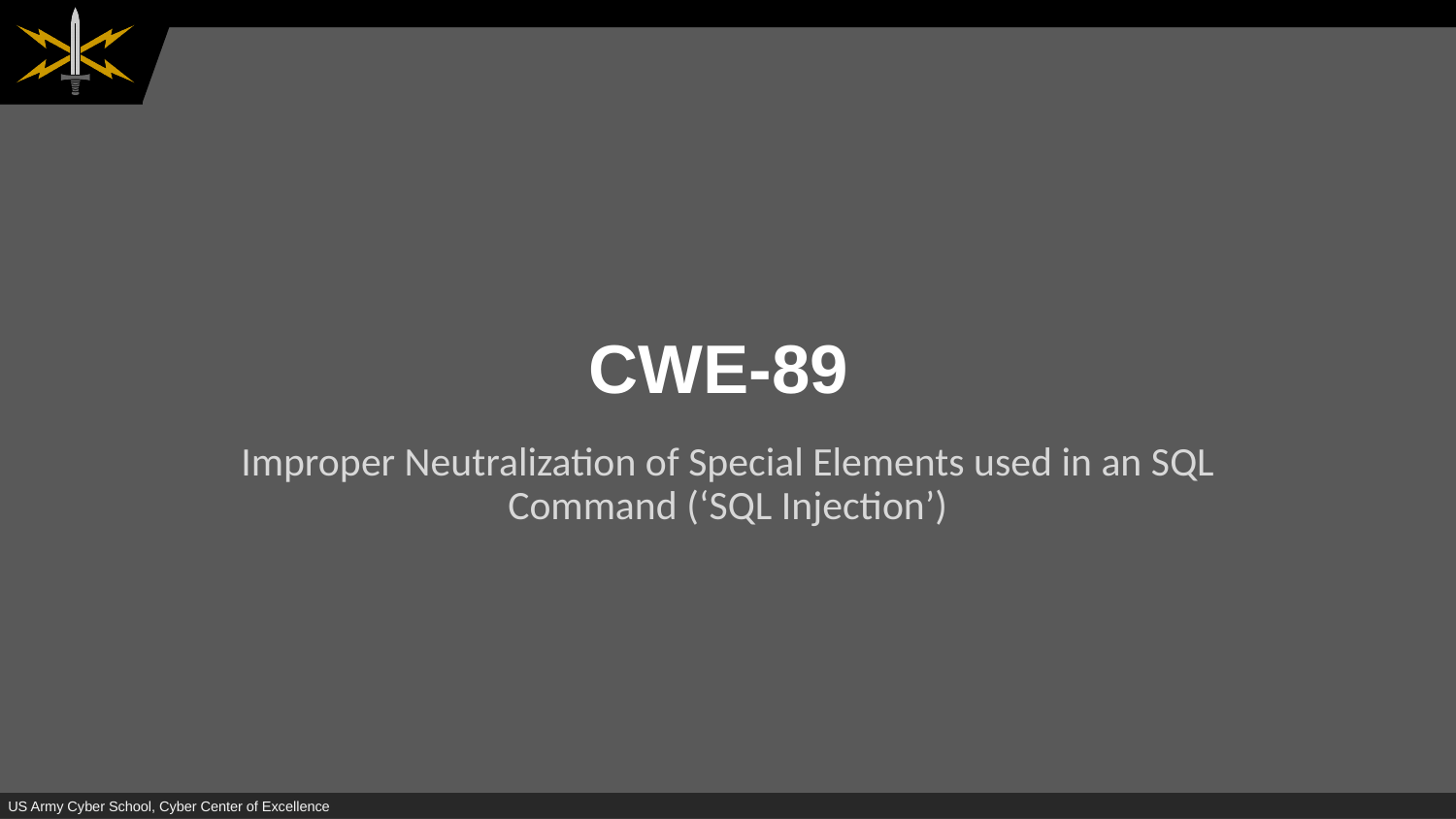

# CWE-89
Improper Neutralization of Special Elements used in an SQL Command (‘SQL Injection’)